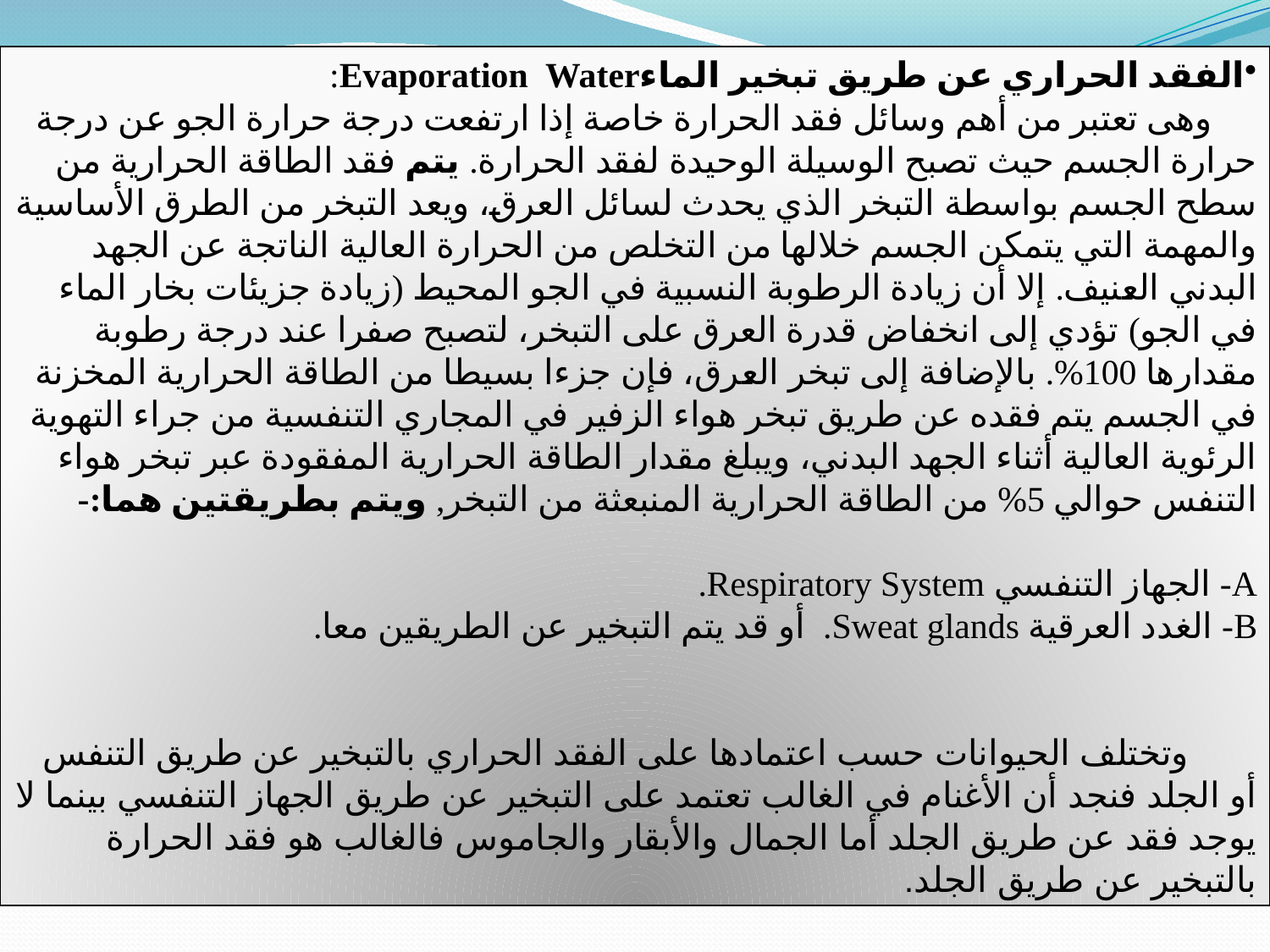

الفقد الحراري عن طريق تبخير الماءEvaporation  Water:
     وهى تعتبر من أهم وسائل فقد الحرارة خاصة إذا ارتفعت درجة حرارة الجو عن درجة حرارة الجسم حيث تصبح الوسيلة الوحيدة لفقد الحرارة. يتم فقد الطاقة الحرارية من سطح الجسم بواسطة التبخر الذي يحدث لسائل العرق، ويعد التبخر من الطرق الأساسية والمهمة التي يتمكن الجسم خلالها من التخلص من الحرارة العالية الناتجة عن الجهد البدني العنيف. إلا أن زيادة الرطوبة النسبية في الجو المحيط (زيادة جزيئات بخار الماء في الجو) تؤدي إلى انخفاض قدرة العرق على التبخر، لتصبح صفرا عند درجة رطوبة مقدارها 100%. بالإضافة إلى تبخر العرق، فإن جزءا بسيطا من الطاقة الحرارية المخزنة في الجسم يتم فقده عن طريق تبخر هواء الزفير في المجاري التنفسية من جراء التهوية الرئوية العالية أثناء الجهد البدني، ويبلغ مقدار الطاقة الحرارية المفقودة عبر تبخر هواء التنفس حوالي 5% من الطاقة الحرارية المنبعثة من التبخر, ويتم بطريقتين هما:-

A- الجهاز التنفسي Respiratory System.
B- الغدد العرقية Sweat glands.  أو قد يتم التبخير عن الطريقين معا.

       وتختلف الحيوانات حسب اعتمادها على الفقد الحراري بالتبخير عن طريق التنفس أو الجلد فنجد أن الأغنام في الغالب تعتمد على التبخير عن طريق الجهاز التنفسي بينما لا يوجد فقد عن طريق الجلد أما الجمال والأبقار والجاموس فالغالب هو فقد الحرارة بالتبخير عن طريق الجلد.